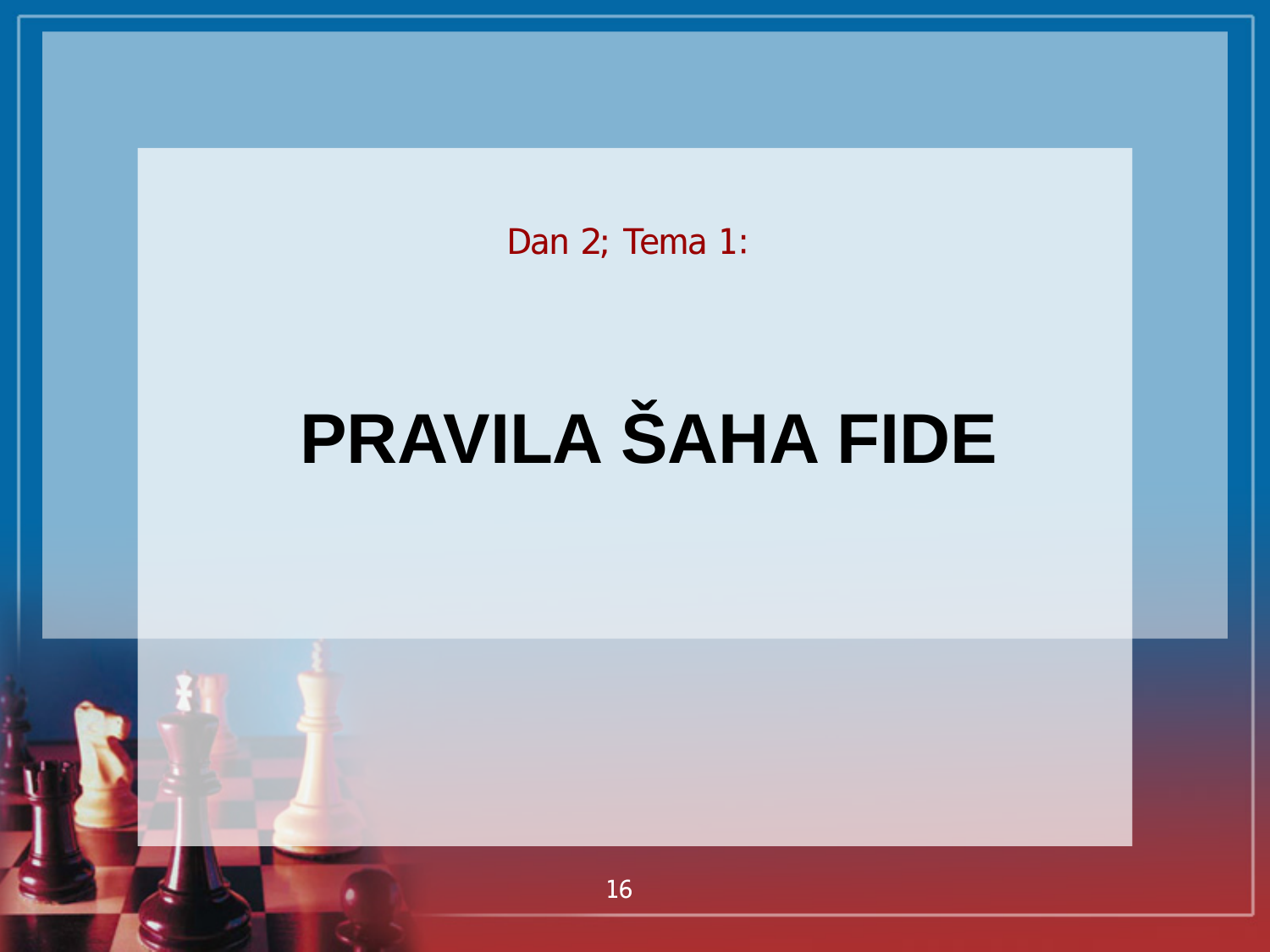

Dan 2; Tema 1:
# Pravila šaha fide
16